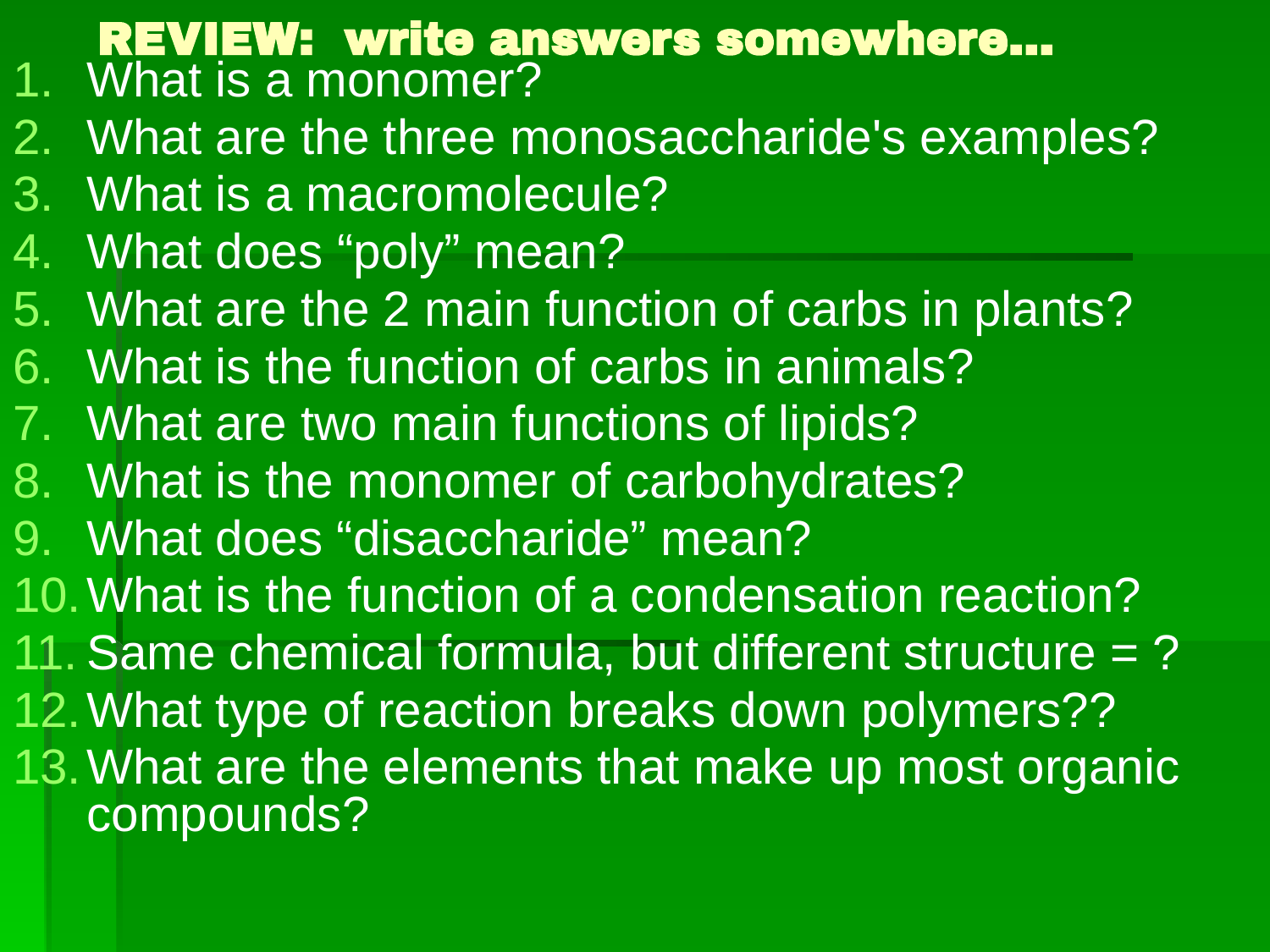

# REVIEW:  write answers somewhere…
What is a monomer?
What are the three monosaccharide's examples?
What is a macromolecule?
What does “poly” mean?
What are the 2 main function of carbs in plants?
What is the function of carbs in animals?
What are two main functions of lipids?
What is the monomer of carbohydrates?
What does “disaccharide” mean?
What is the function of a condensation reaction?
Same chemical formula, but different structure = ?
What type of reaction breaks down polymers??
What are the elements that make up most organic compounds?